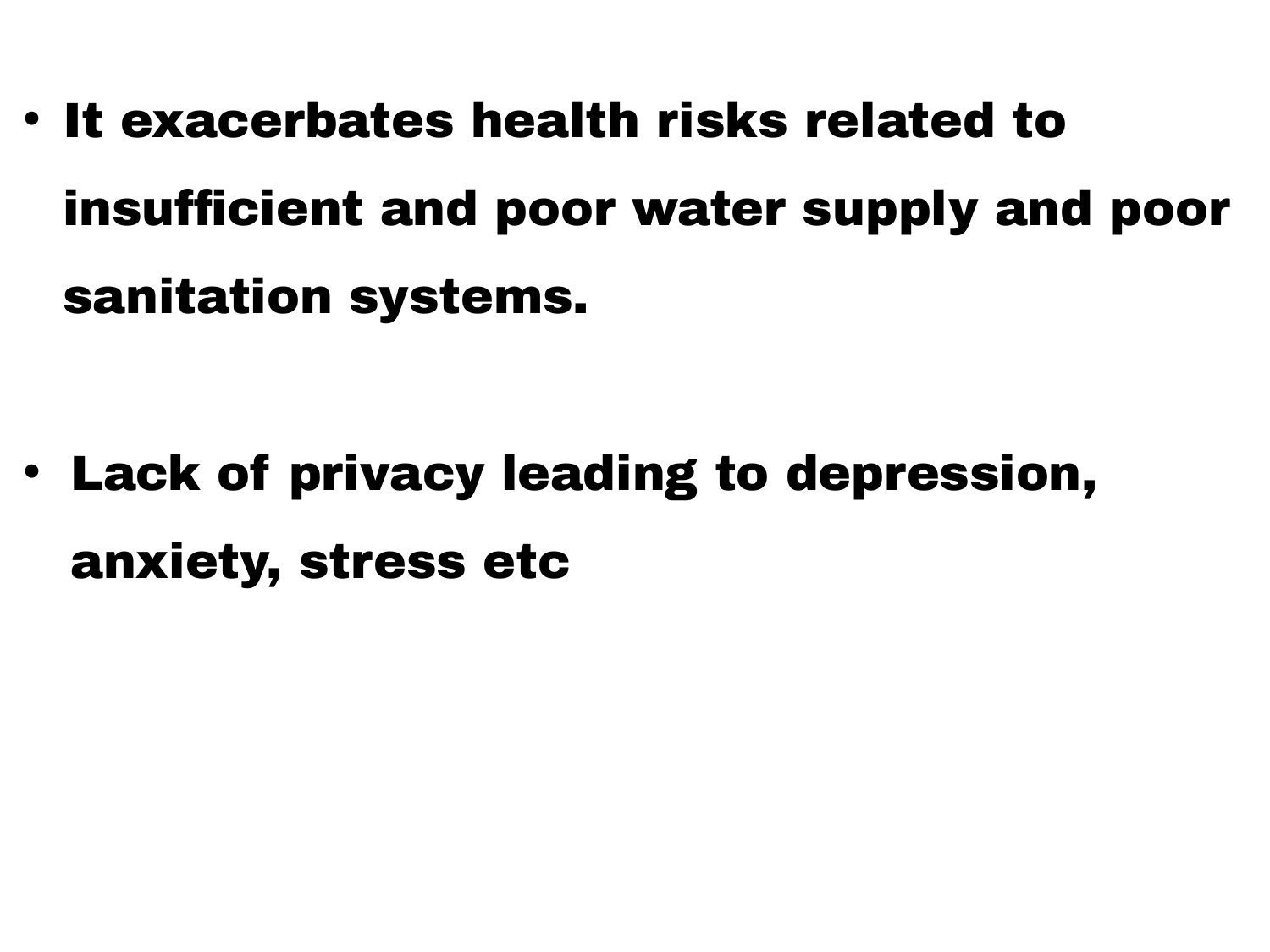

It exacerbates health risks related to insufficient and poor water supply and poor sanitation systems.

Lack of privacy leading to depression, anxiety, stress etc